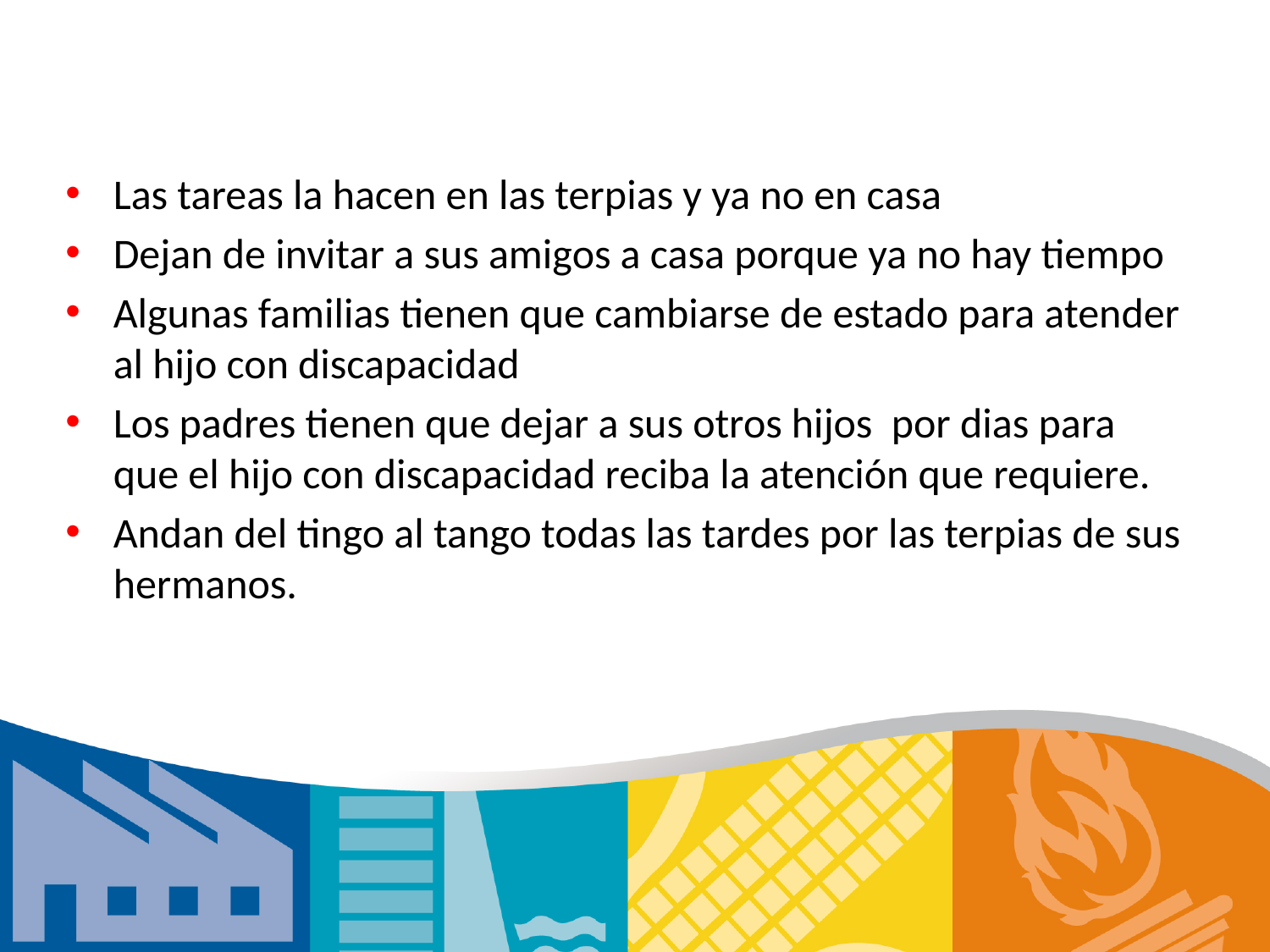

Las tareas la hacen en las terpias y ya no en casa
Dejan de invitar a sus amigos a casa porque ya no hay tiempo
Algunas familias tienen que cambiarse de estado para atender al hijo con discapacidad
Los padres tienen que dejar a sus otros hijos  por dias para  que el hijo con discapacidad reciba la atención que requiere.
Andan del tingo al tango todas las tardes por las terpias de sus hermanos.